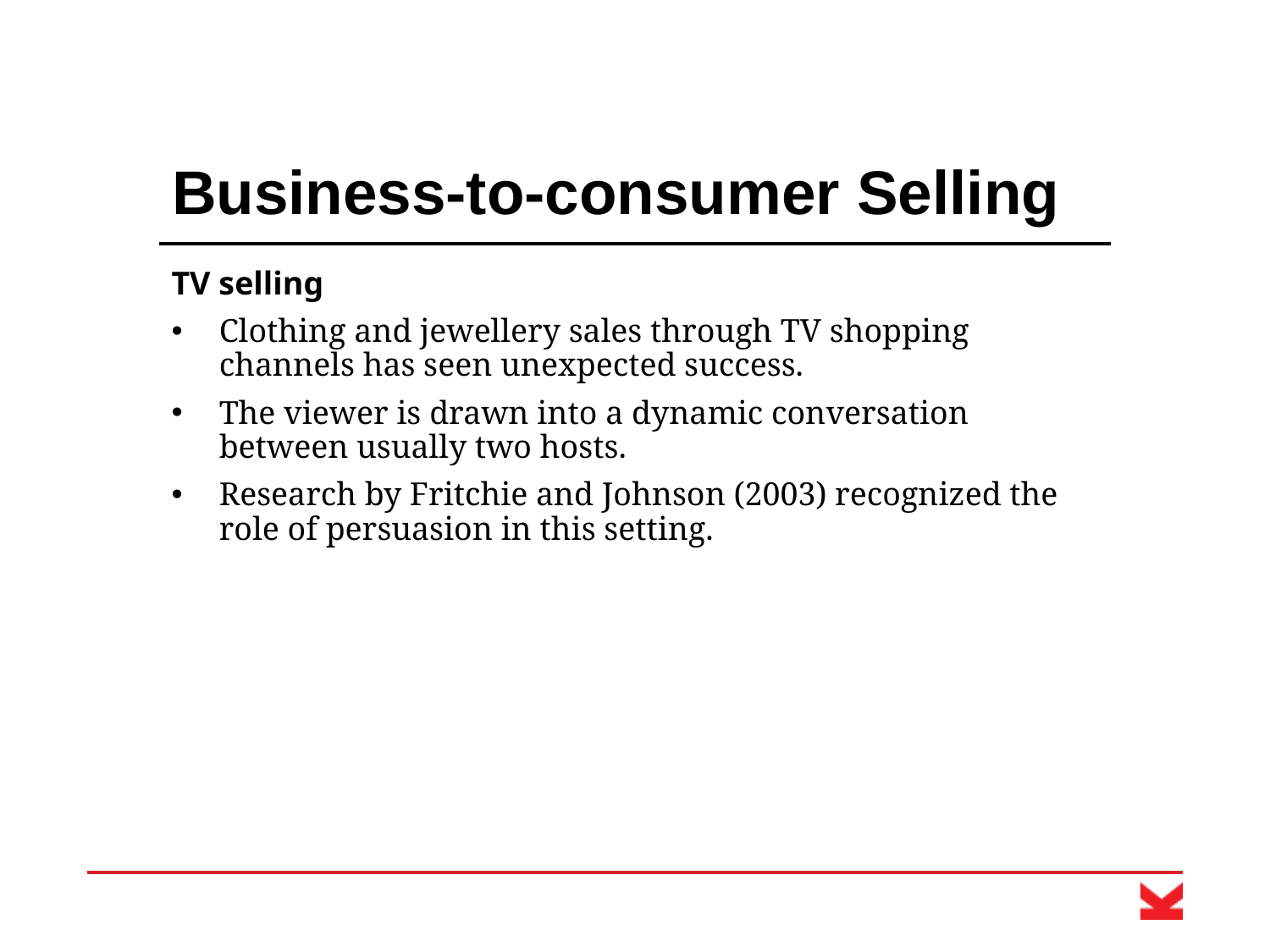

# Business-to-consumer Selling
TV selling
Clothing and jewellery sales through TV shopping channels has seen unexpected success.
The viewer is drawn into a dynamic conversation between usually two hosts.
Research by Fritchie and Johnson (2003) recognized the role of persuasion in this setting.